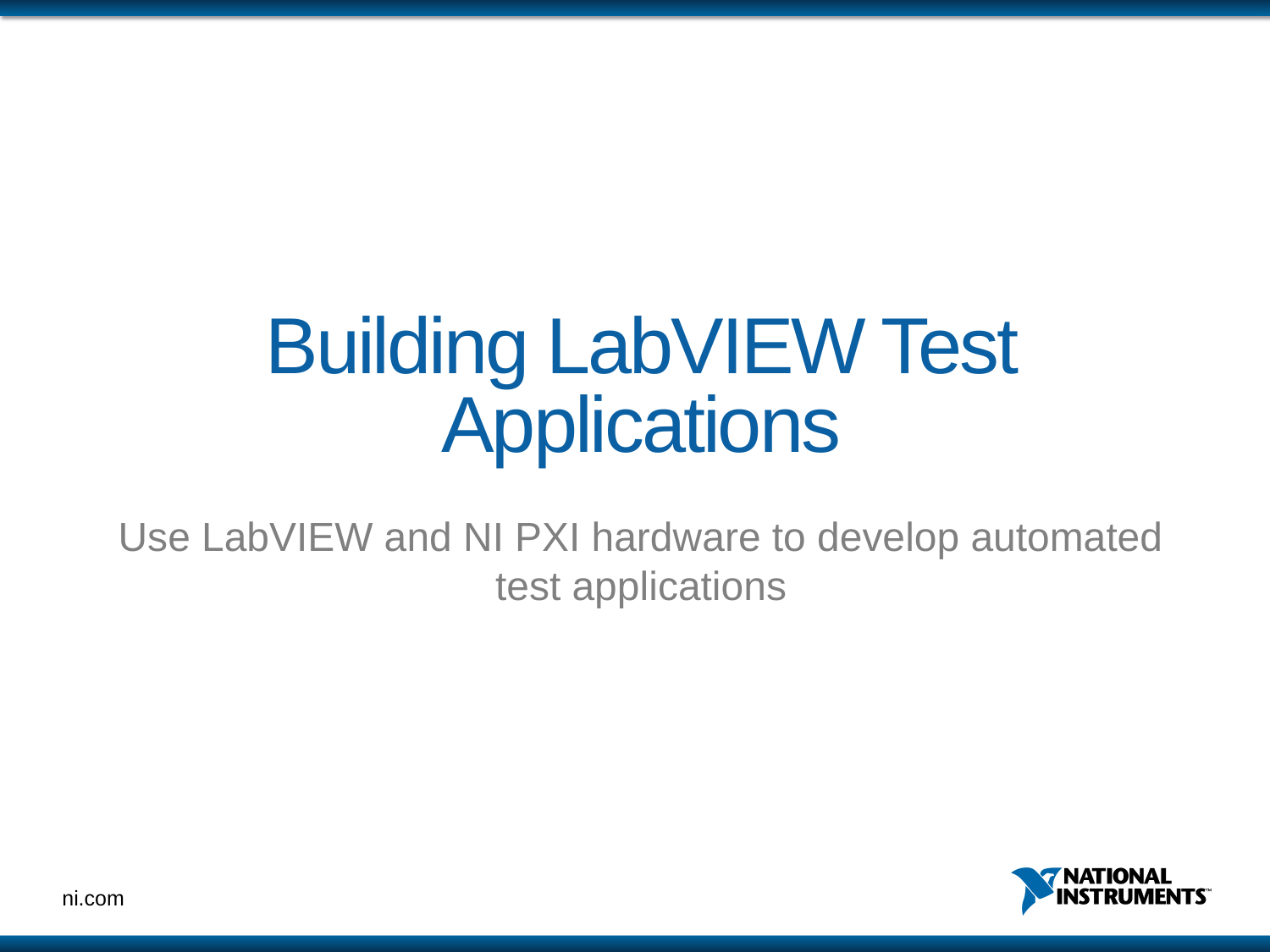

# Building LabVIEW Test Applications
Use LabVIEW and NI PXI hardware to develop automated test applications